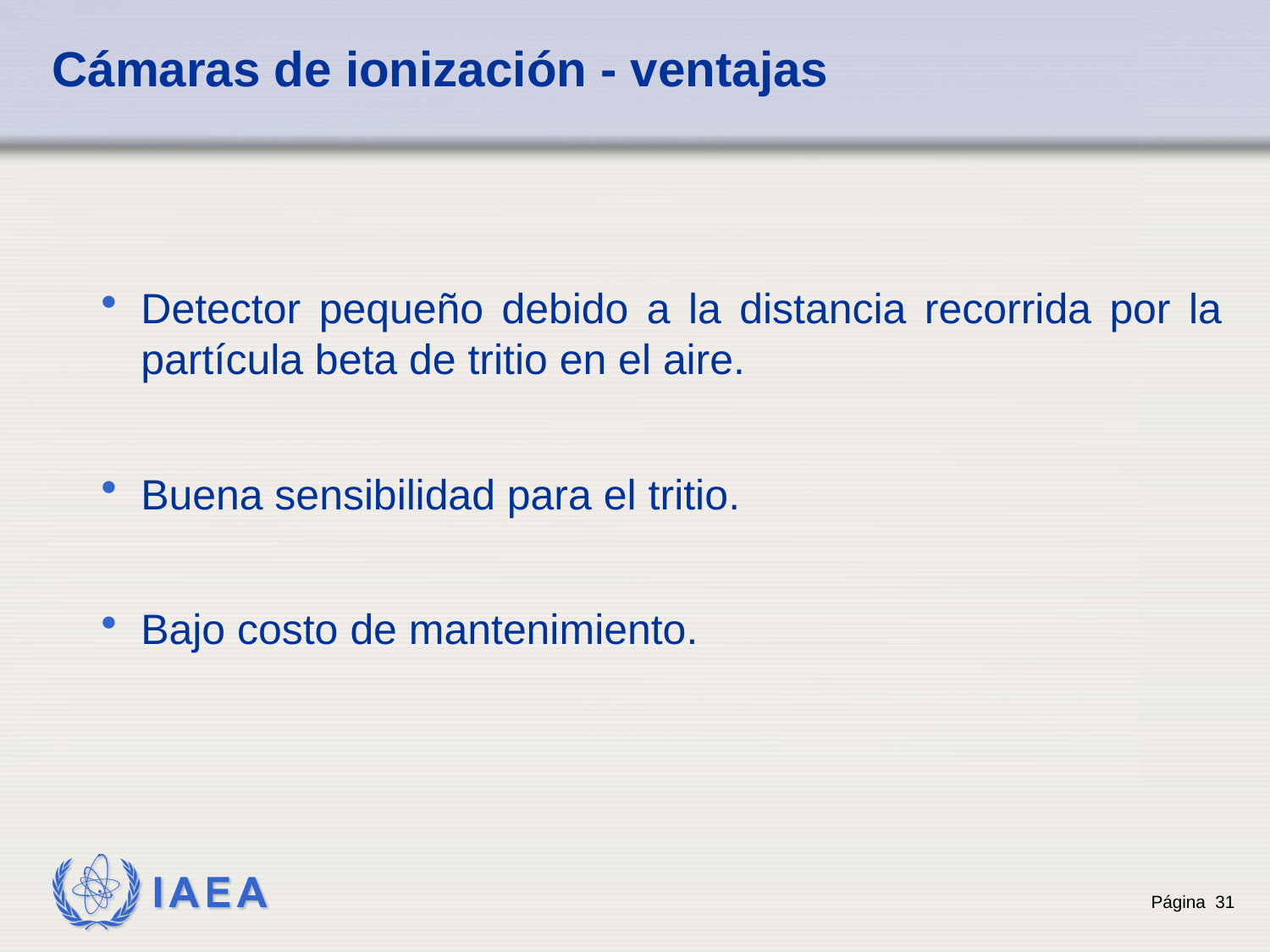

# Cámaras de ionización - ventajas

Detector pequeño debido a la distancia recorrida por la partícula beta de tritio en el aire.

Buena sensibilidad para el tritio.

Bajo costo de mantenimiento.

Página  31